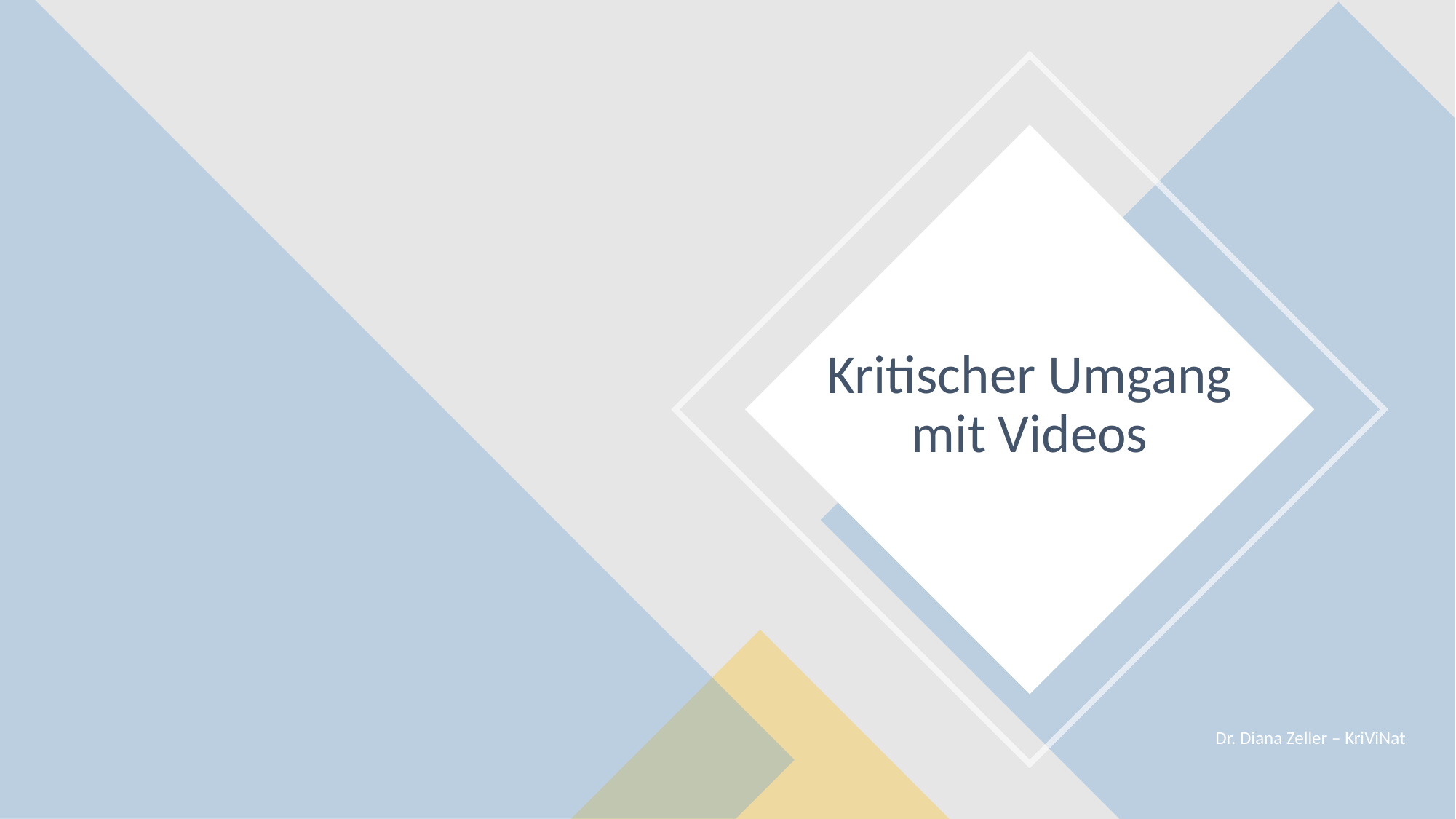

# Kritischer Umgang mit Videos

Dr. Diana Zeller – KriViNat